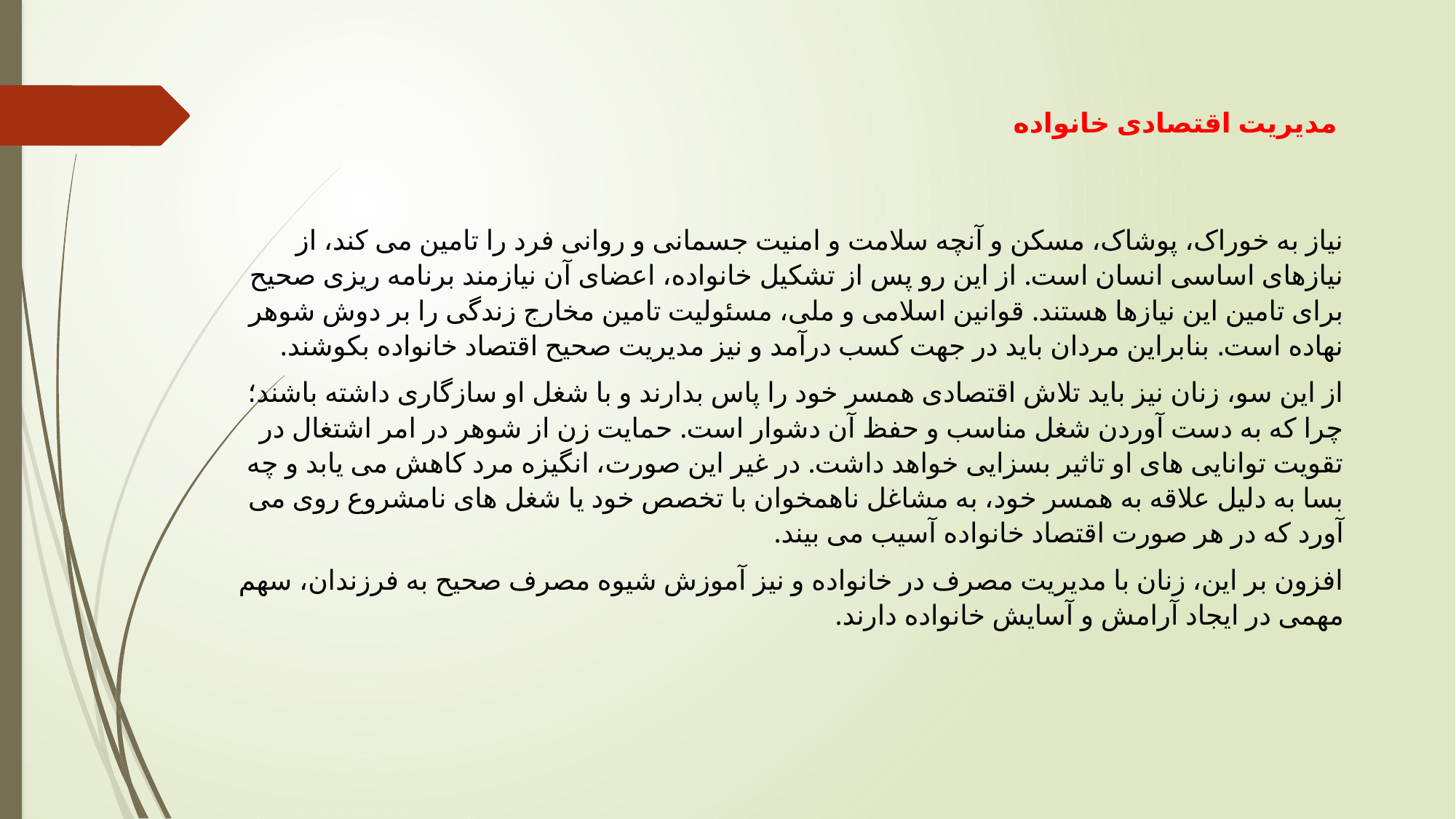

مدیریت اقتصادی خانواده
نیاز به خوراک، پوشاک، مسکن و آنچه سلامت و امنیت جسمانی و روانی فرد را تامین می کند، از نیازهای اساسی انسان است. از این رو پس از تشکیل خانواده، اعضای آن نیازمند برنامه ریزی صحیح برای تامین این نیازها هستند. قوانین اسلامی و ملی، مسئولیت تامین مخارج زندگی را بر دوش شوهر نهاده است. بنابراین مردان باید در جهت کسب درآمد و نیز مدیریت صحیح اقتصاد خانواده بکوشند.
از این سو، زنان نیز باید تلاش اقتصادی همسر خود را پاس بدارند و با شغل او سازگاری داشته باشند؛ چرا که به دست آوردن شغل مناسب و حفظ آن دشوار است‌. حمایت زن از شوهر در امر اشتغال در تقویت توانایی های او تاثیر بسزایی خواهد داشت. در غیر این صورت، انگیزه مرد کاهش می یابد و چه بسا به دلیل علاقه به همسر خود، به مشاغل ناهمخوان با تخصص خود یا شغل های نامشروع روی می آورد که در هر صورت اقتصاد خانواده آسیب می بیند.
افزون بر این، زنان با مدیریت مصرف در خانواده و نیز آموزش شیوه مصرف صحیح به فرزندان، سهم مهمی در ایجاد آرامش و آسایش خانواده دارند.